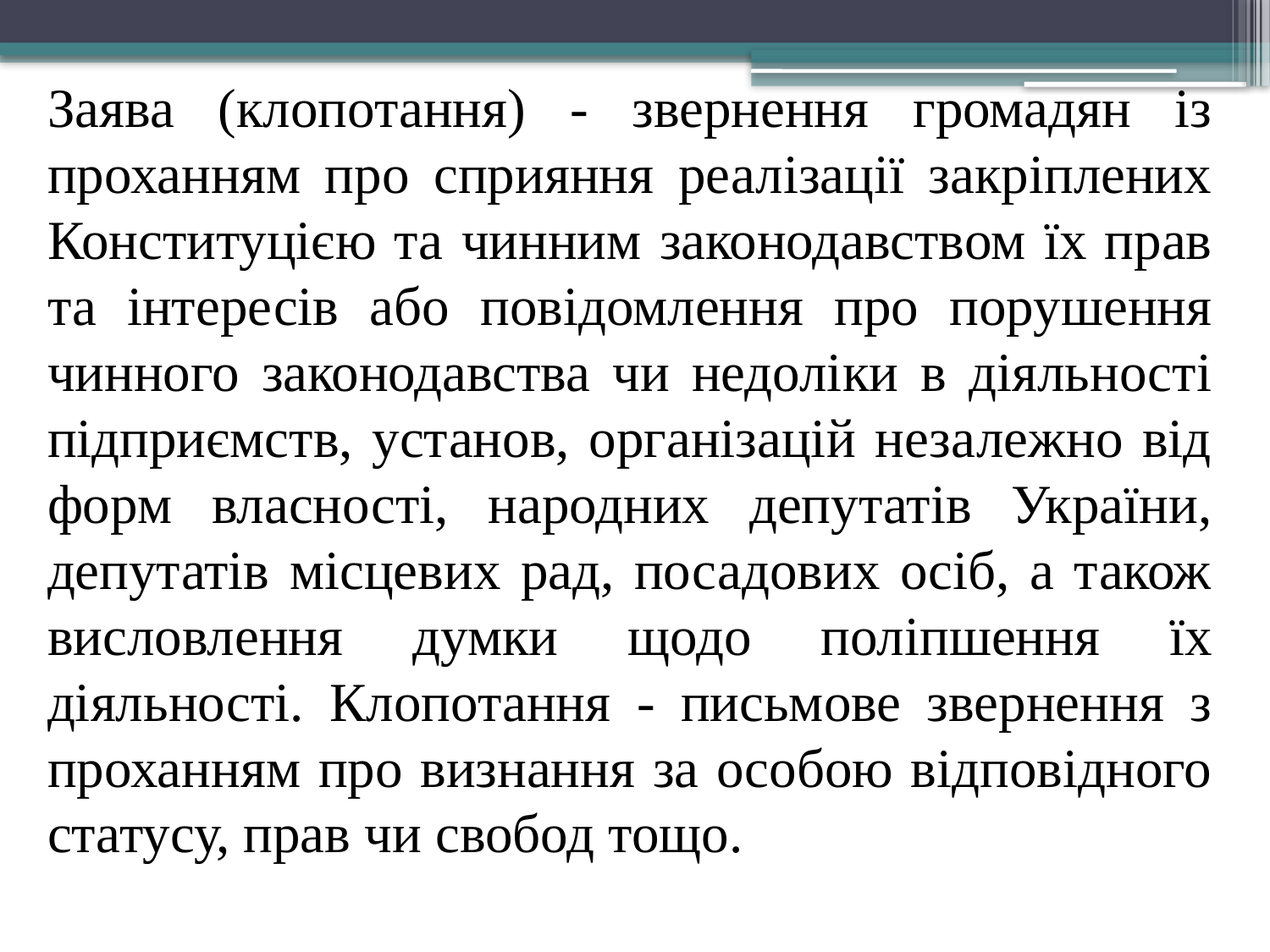

Заява (клопотання) - звернення громадян із проханням про сприяння реалізації закріплених Конституцією та чинним законодавством їх прав та інтересів або повідомлення про порушення чинного законодавства чи недоліки в діяльності підприємств, установ, організацій незалежно від форм власності, народних депутатів України, депутатів місцевих рад, посадових осіб, а також висловлення думки щодо поліпшення їх діяльності. Клопотання - письмове звернення з проханням про визнання за особою відповідного статусу, прав чи свобод тощо.